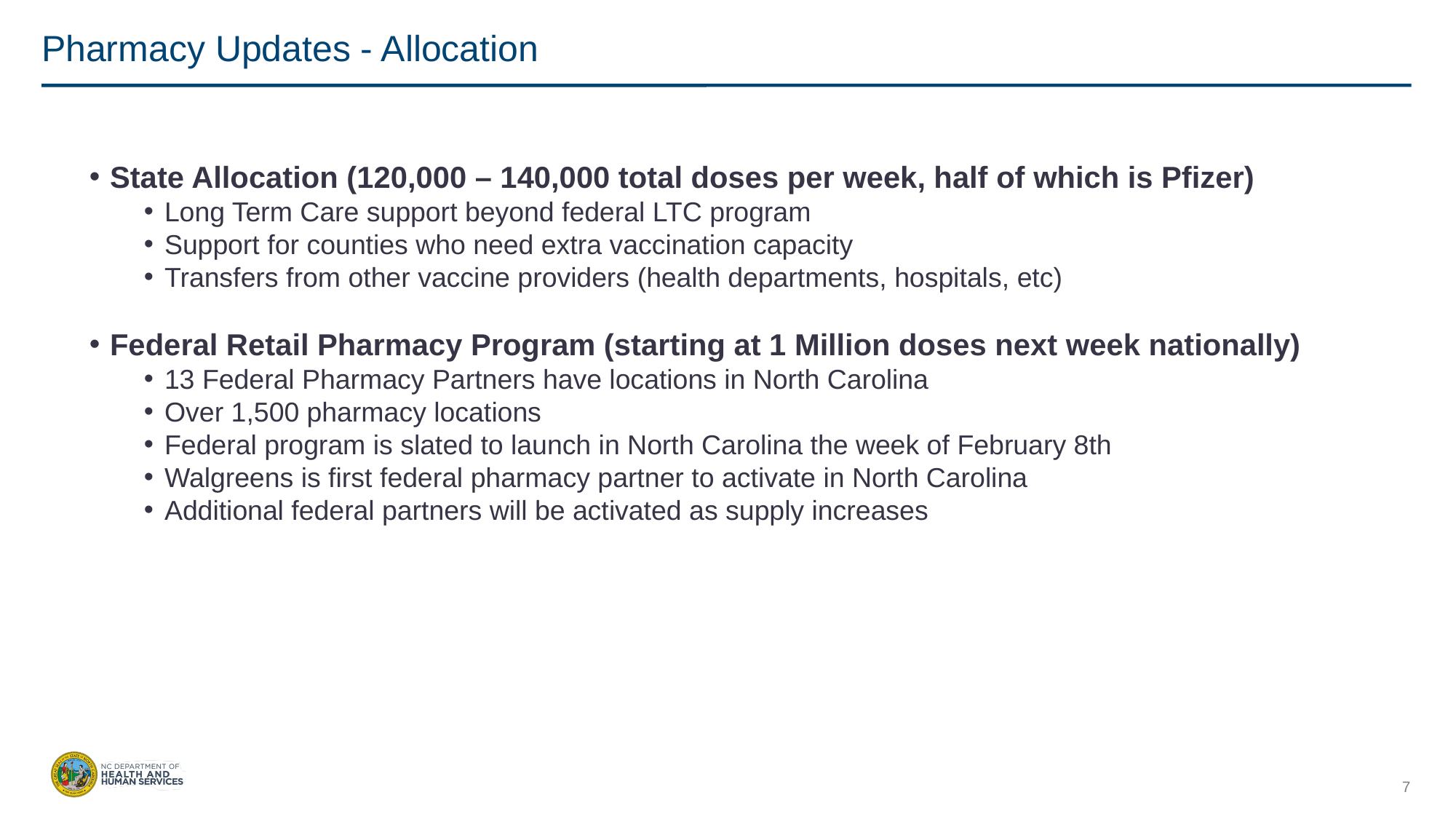

# Pharmacy Updates - Allocation
State Allocation (120,000 – 140,000 total doses per week, half of which is Pfizer)
Long Term Care support beyond federal LTC program
Support for counties who need extra vaccination capacity
Transfers from other vaccine providers (health departments, hospitals, etc)

Federal Retail Pharmacy Program (starting at 1 Million doses next week nationally)
13 Federal Pharmacy Partners have locations in North Carolina
Over 1,500 pharmacy locations
Federal program is slated to launch in North Carolina the week of February 8th
Walgreens is first federal pharmacy partner to activate in North Carolina
Additional federal partners will be activated as supply increases